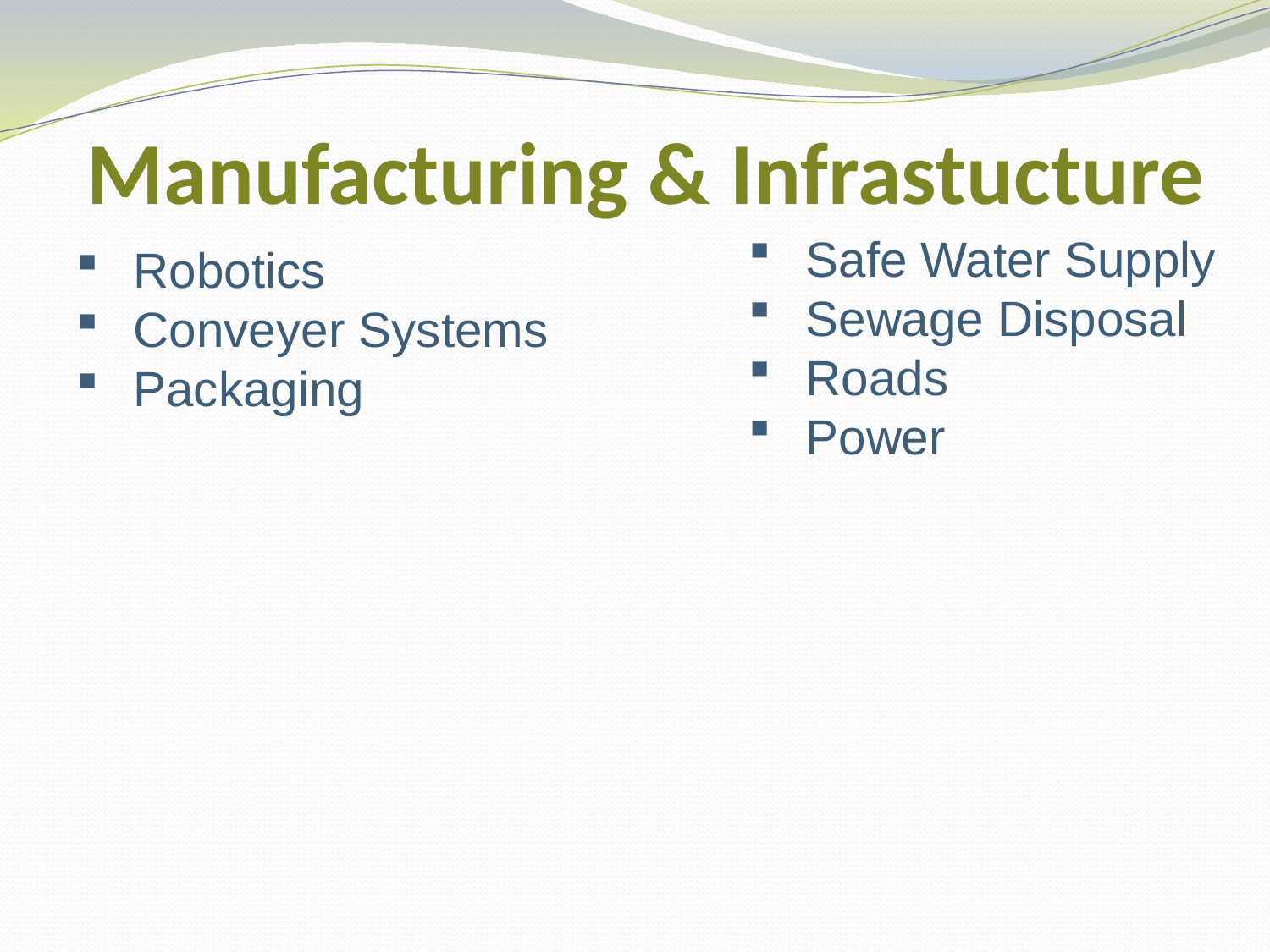

# Manufacturing & Infrastucture
  Safe Water Supply
  Sewage Disposal
  Roads
  Power
  Robotics
  Conveyer Systems
  Packaging